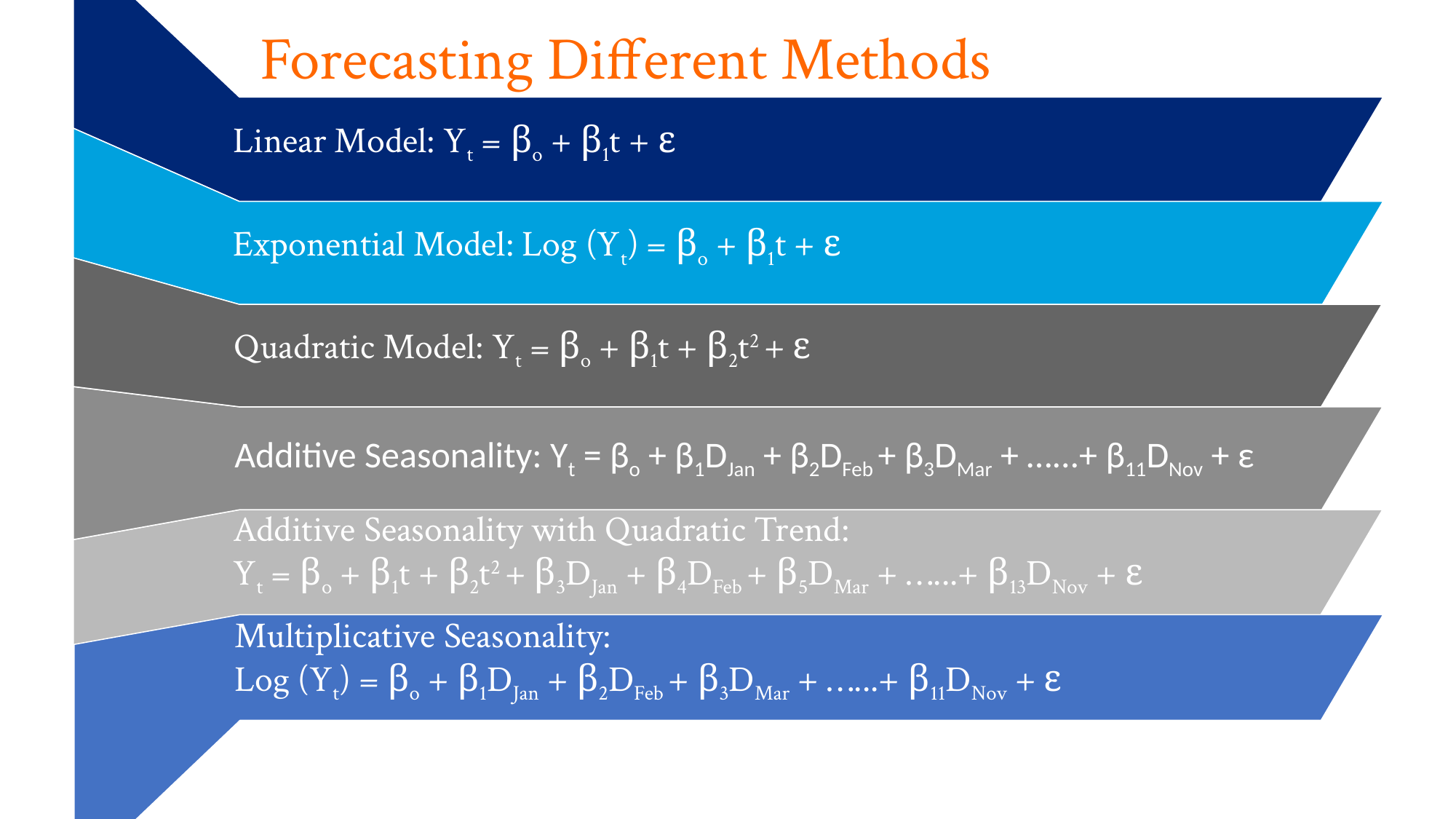

# Forecasting Different Methods
Linear Model: Yt = βo + β1t + ε

Exponential Model: Log (Yt) = βo + β1t + ε

Quadratic Model: Yt = βo + β1t + β2t2 + ε

Additive Seasonality: Yt = βo + β1DJan + β2DFeb + β3DMar + …...+ β11DNov + ε
Additive Seasonality with Quadratic Trend:
Yt = βo + β1t + β2t2 + β3DJan + β4DFeb + β5DMar + …...+ β13DNov + ε

Multiplicative Seasonality:
Log (Yt) = βo + β1DJan + β2DFeb + β3DMar + …...+ β11DNov + ε